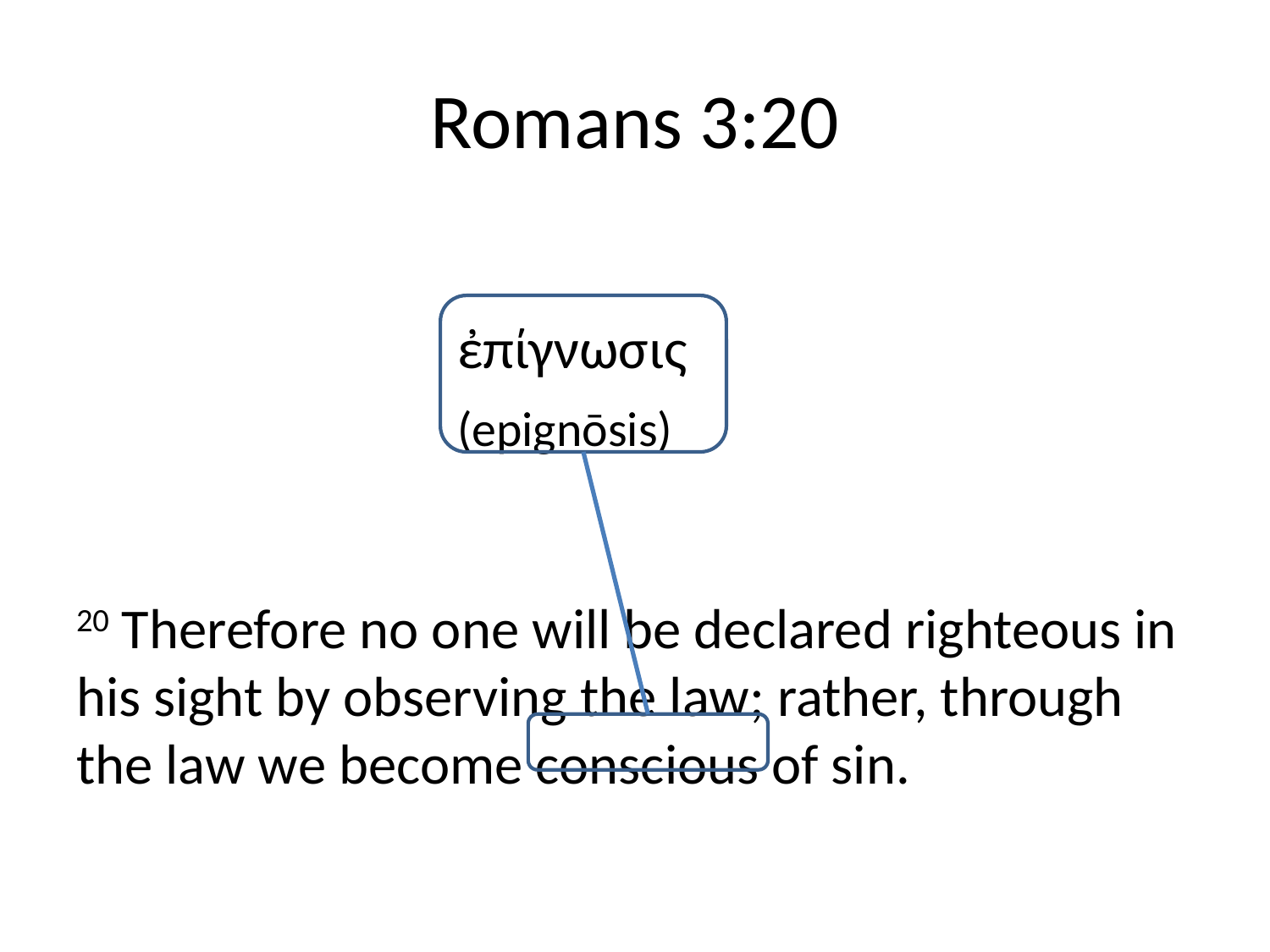

# Romans 3:20

			ἐπίγνωσις
			(epignōsis)

20 Therefore no one will be declared righteous in his sight by observing the law; rather, through the law we become conscious of sin.